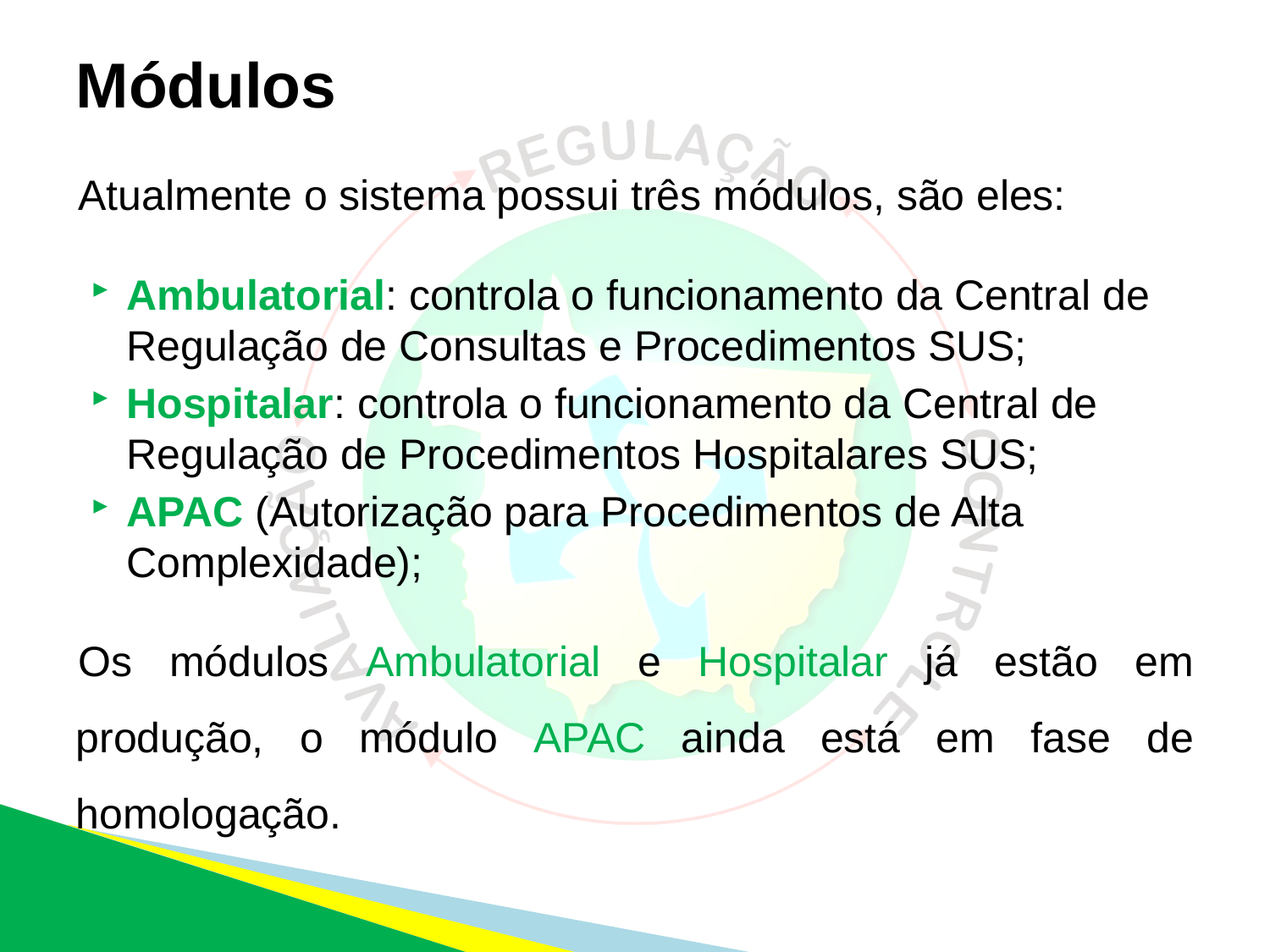

# Módulos
Atualmente o sistema possui três módulos, são eles:

Ambulatorial: controla o funcionamento da Central de Regulação de Consultas e Procedimentos SUS;
Hospitalar: controla o funcionamento da Central de Regulação de Procedimentos Hospitalares SUS;
APAC (Autorização para Procedimentos de Alta Complexidade);

Os módulos Ambulatorial e Hospitalar já estão em produção, o módulo APAC ainda está em fase de homologação.